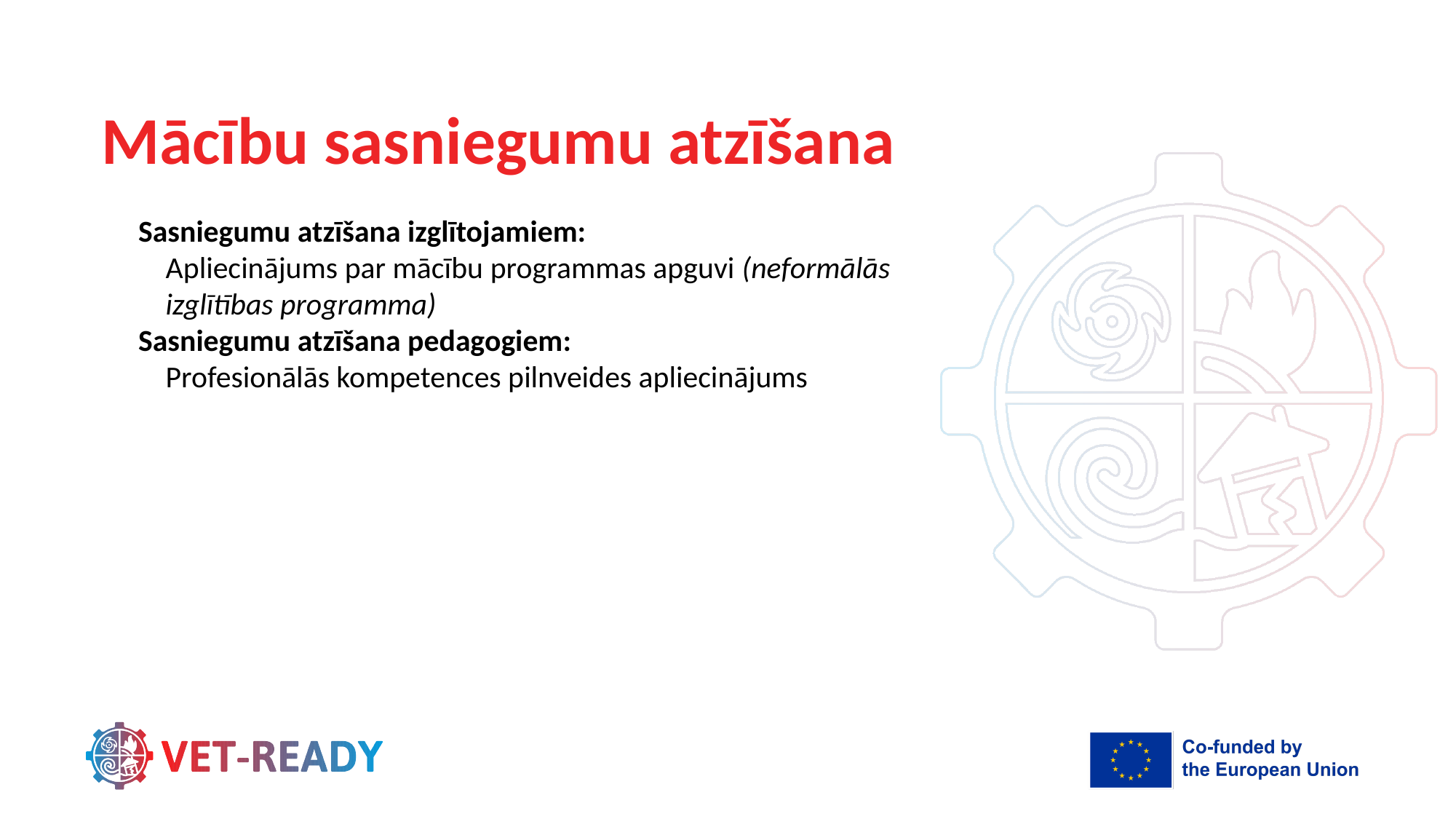

# Mācību sasniegumu atzīšana
Sasniegumu atzīšana izglītojamiem:
Apliecinājums par mācību programmas apguvi (neformālās izglītības programma)
Sasniegumu atzīšana pedagogiem:
Profesionālās kompetences pilnveides apliecinājums